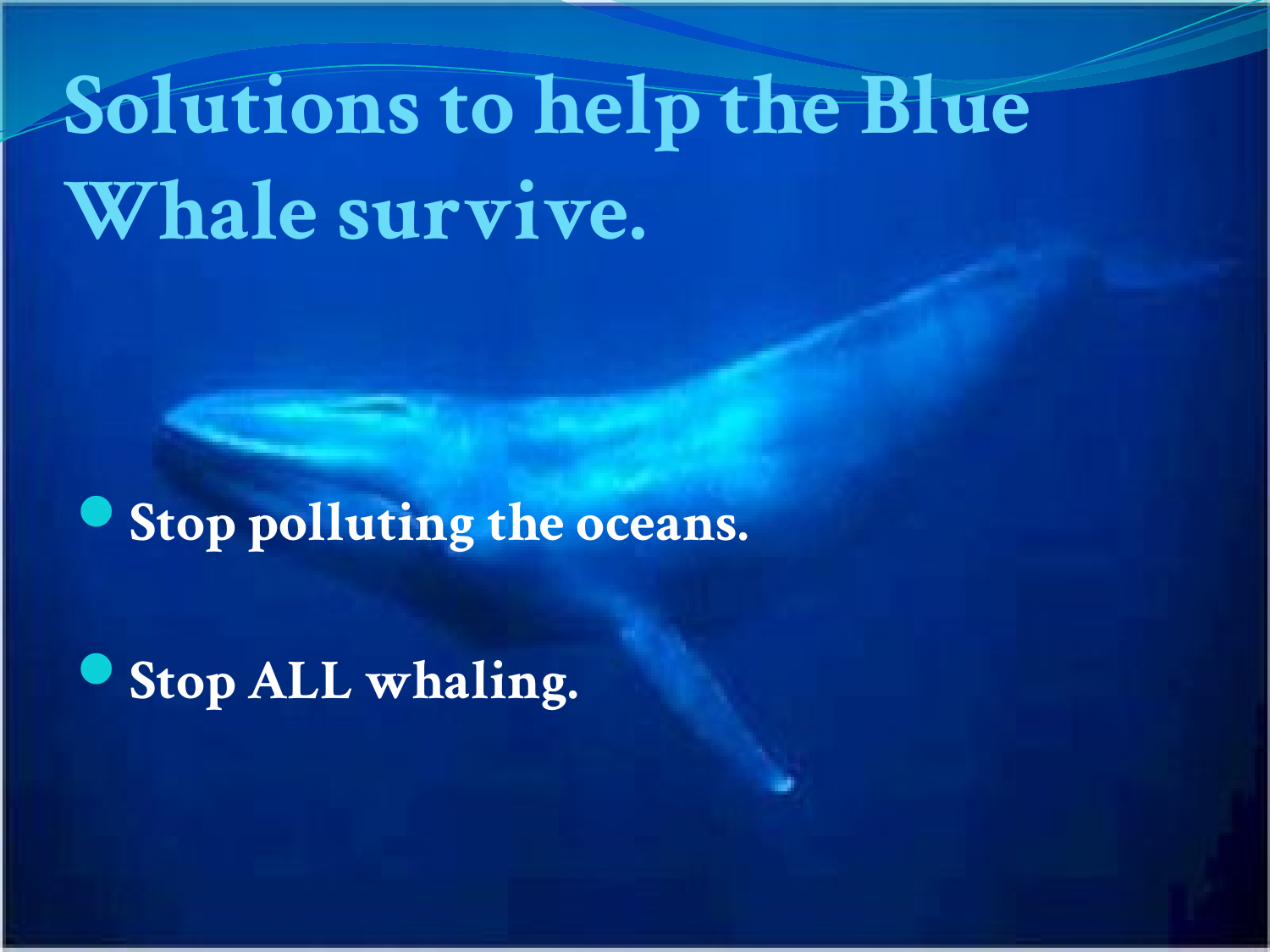

# Solutions to help the Blue Whale survive.

Stop polluting the oceans.

Stop ALL whaling.